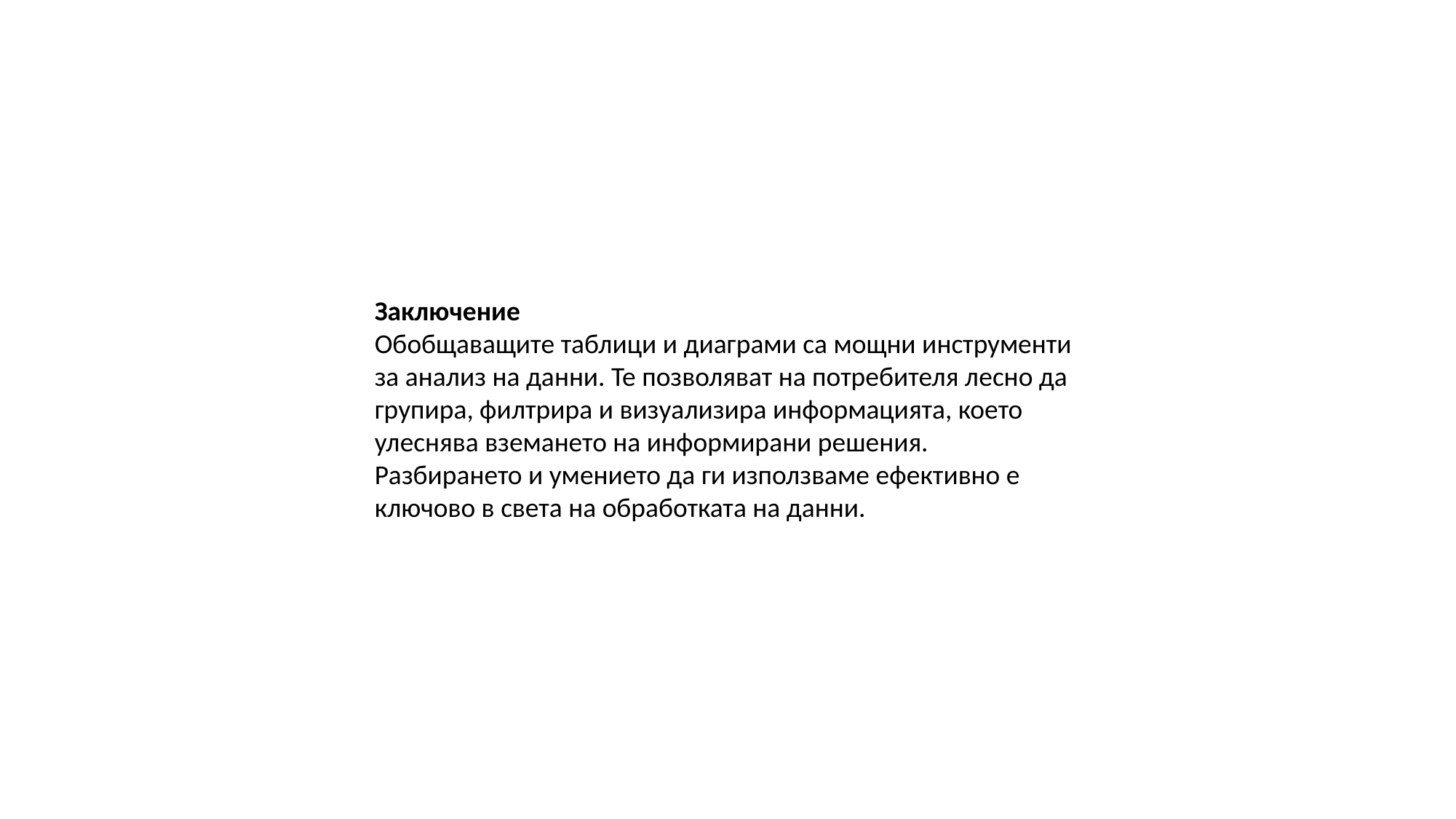

Заключение
Обобщаващите таблици и диаграми са мощни инструменти за анализ на данни. Те позволяват на потребителя лесно да групира, филтрира и визуализира информацията, което улеснява вземането на информирани решения. Разбирането и умението да ги използваме ефективно е ключово в света на обработката на данни.